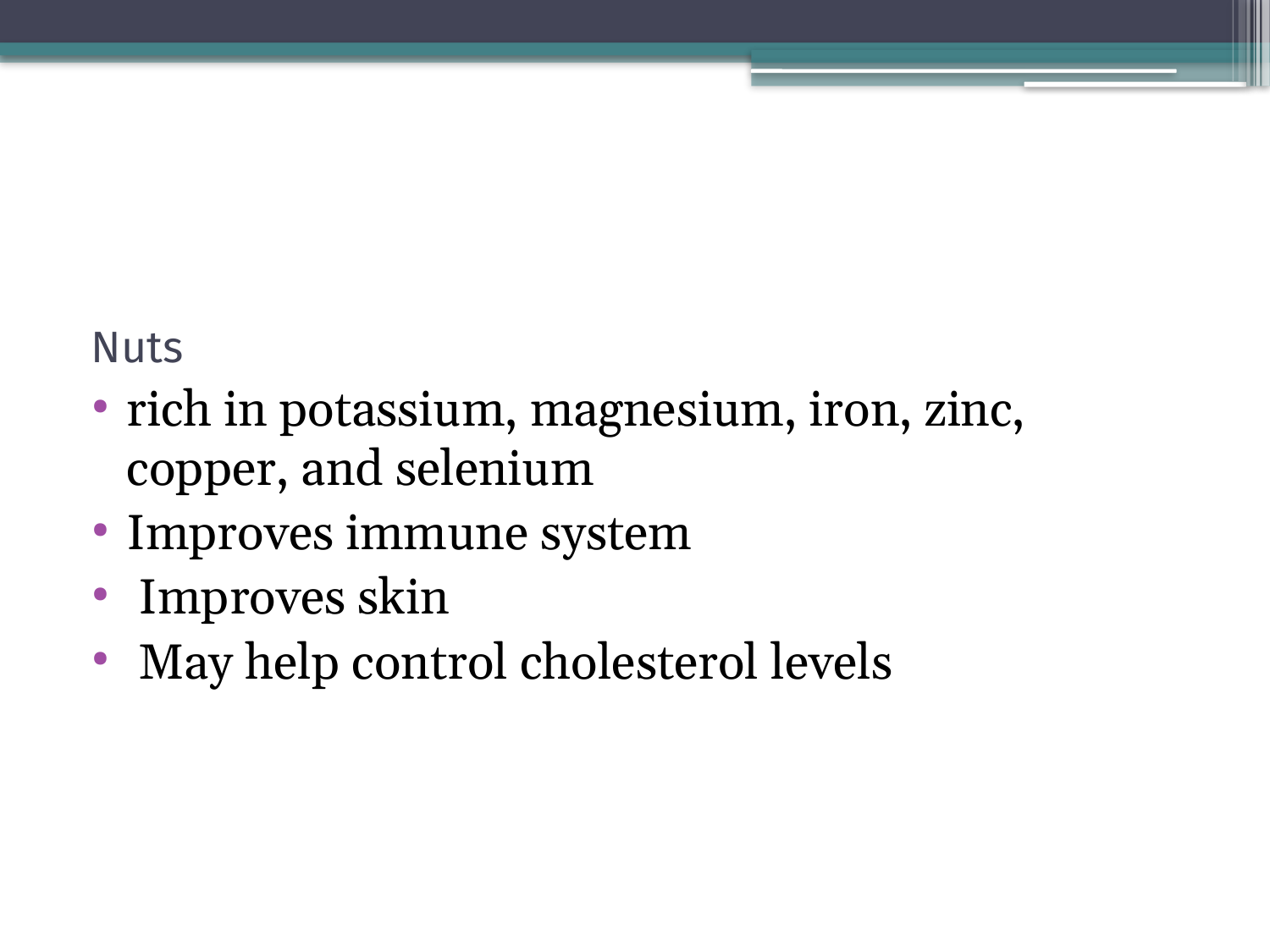

#
Nuts
rich in potassium, magnesium, iron, zinc, copper, and selenium
Improves immune system
 Improves skin
 May help control cholesterol levels